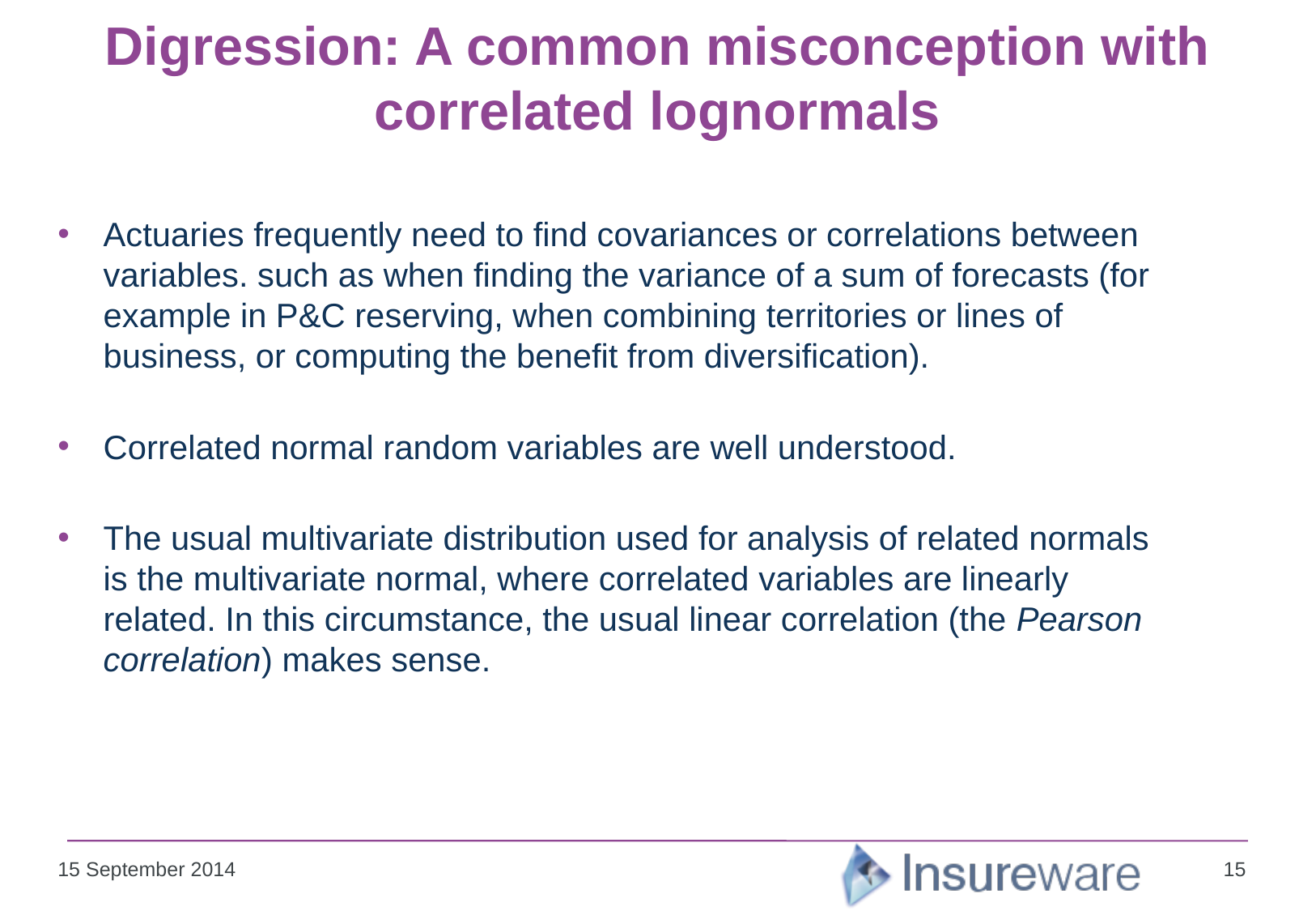

# Digression: A common misconception with correlated lognormals
Actuaries frequently need to find covariances or correlations between variables. such as when finding the variance of a sum of forecasts (for example in P&C reserving, when combining territories or lines of business, or computing the benefit from diversification).
Correlated normal random variables are well understood.
The usual multivariate distribution used for analysis of related normals is the multivariate normal, where correlated variables are linearly related. In this circumstance, the usual linear correlation (the Pearson correlation) makes sense.

15